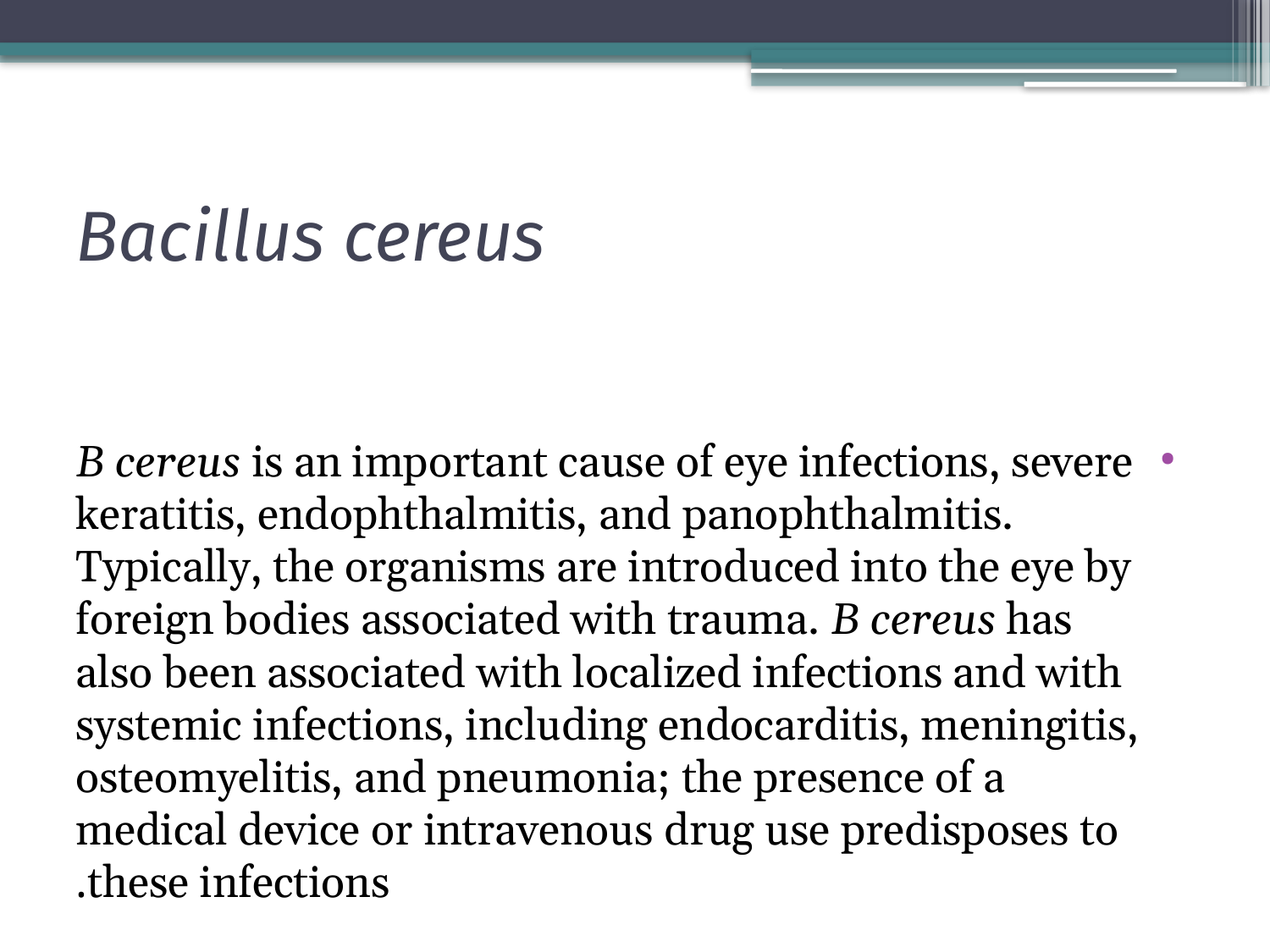

# Bacillus cereus

B cereus is an important cause of eye infections, severe keratitis, endophthalmitis, and panophthalmitis. Typically, the organisms are introduced into the eye by foreign bodies associated with trauma. B cereus has also been associated with localized infections and with systemic infections, including endocarditis, meningitis, osteomyelitis, and pneumonia; the presence of a medical device or intravenous drug use predisposes to these infections.